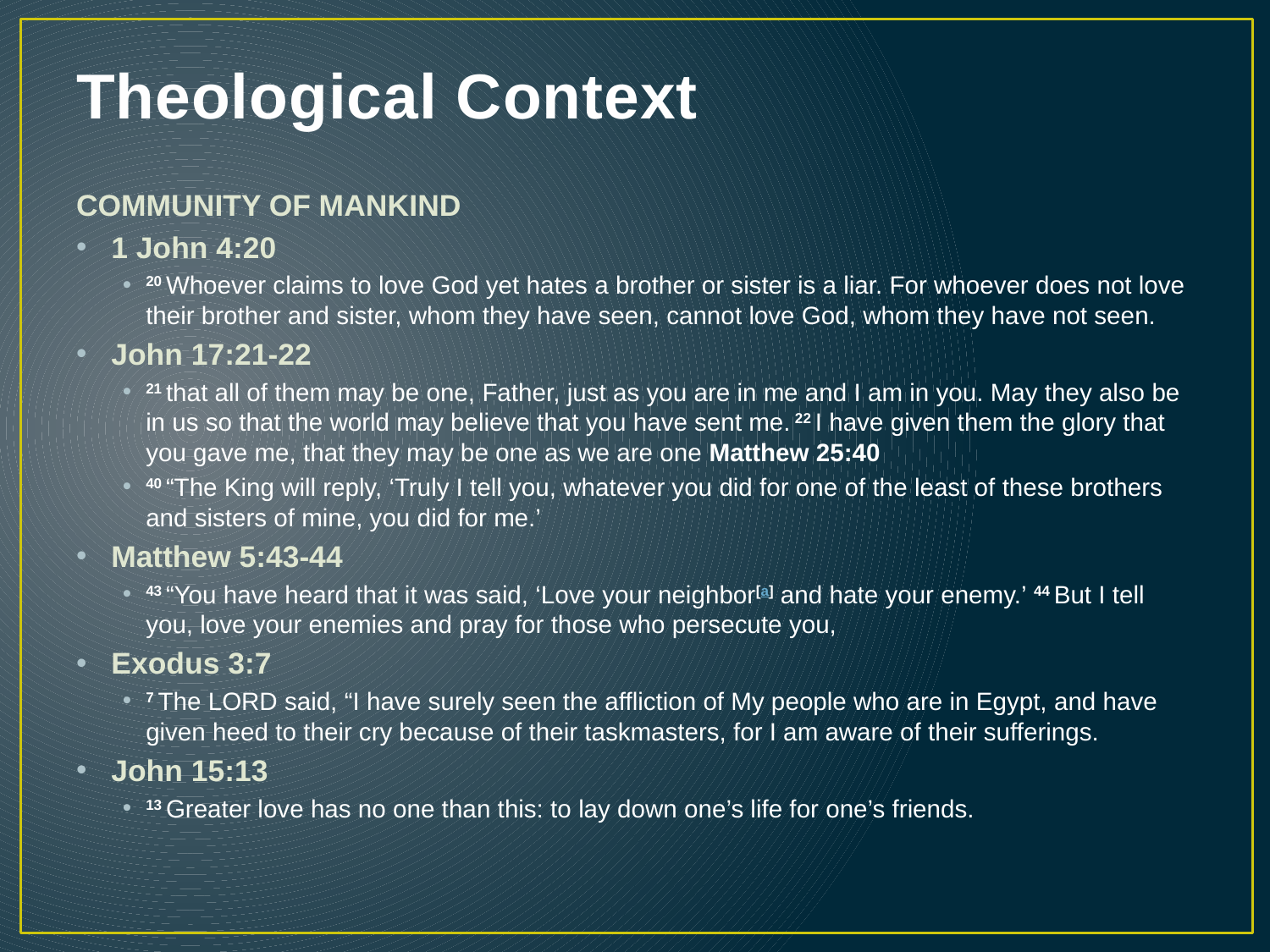

# Theological Context
COMMUNITY OF MANKIND
1 John 4:20
20 Whoever claims to love God yet hates a brother or sister is a liar. For whoever does not love their brother and sister, whom they have seen, cannot love God, whom they have not seen.
John 17:21-22
21 that all of them may be one, Father, just as you are in me and I am in you. May they also be in us so that the world may believe that you have sent me. 22 I have given them the glory that you gave me, that they may be one as we are one Matthew 25:40
40 “The King will reply, ‘Truly I tell you, whatever you did for one of the least of these brothers and sisters of mine, you did for me.’
Matthew 5:43-44
43 “You have heard that it was said, ‘Love your neighbor[a] and hate your enemy.’ 44 But I tell you, love your enemies and pray for those who persecute you,
Exodus 3:7
7 The Lord said, “I have surely seen the affliction of My people who are in Egypt, and have given heed to their cry because of their taskmasters, for I am aware of their sufferings.
John 15:13
13 Greater love has no one than this: to lay down one’s life for one’s friends.